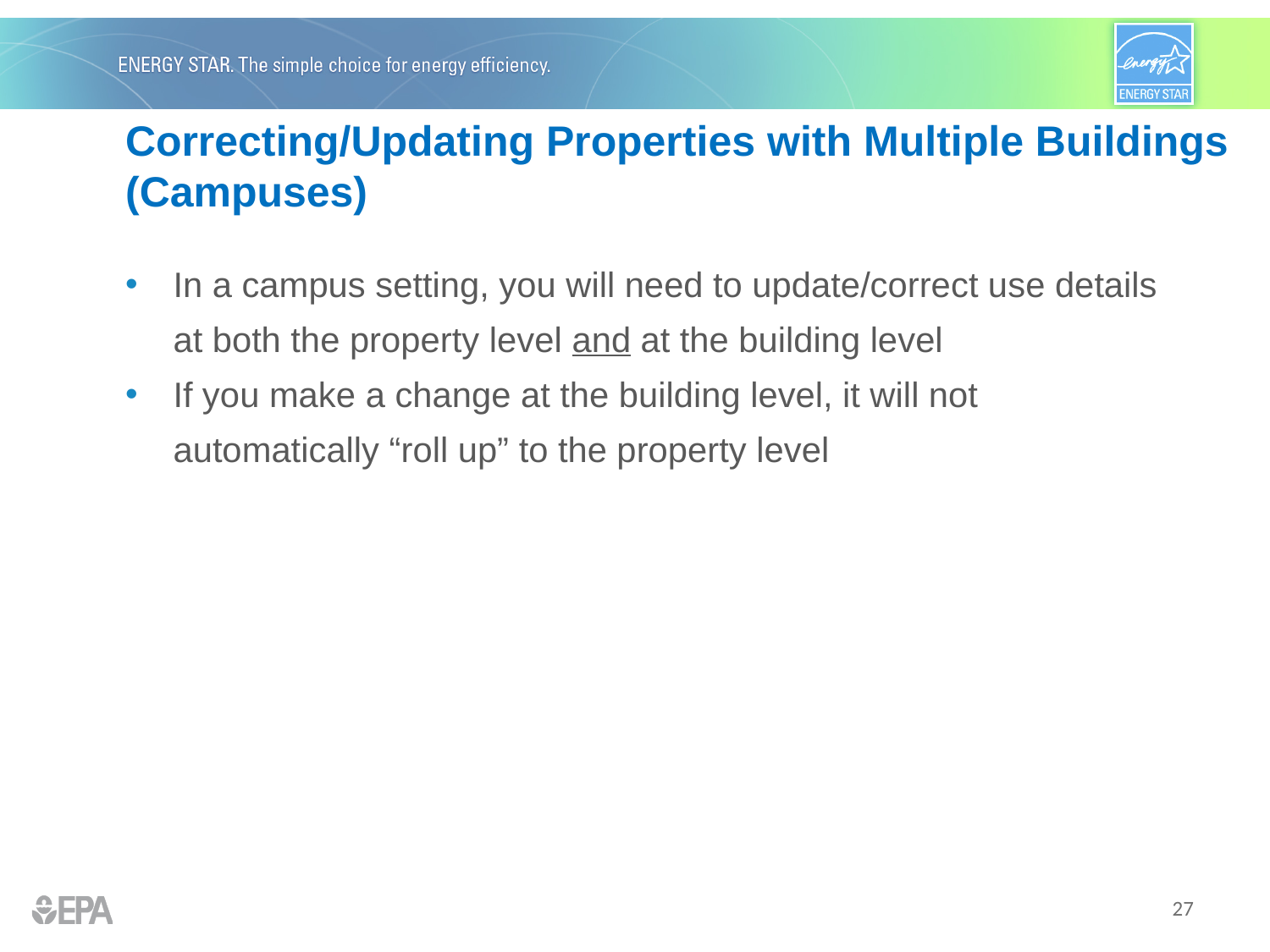

# Correcting/Updating Properties with Multiple Buildings (Campuses)
In a campus setting, you will need to update/correct use details at both the property level and at the building level
If you make a change at the building level, it will not automatically “roll up” to the property level
27